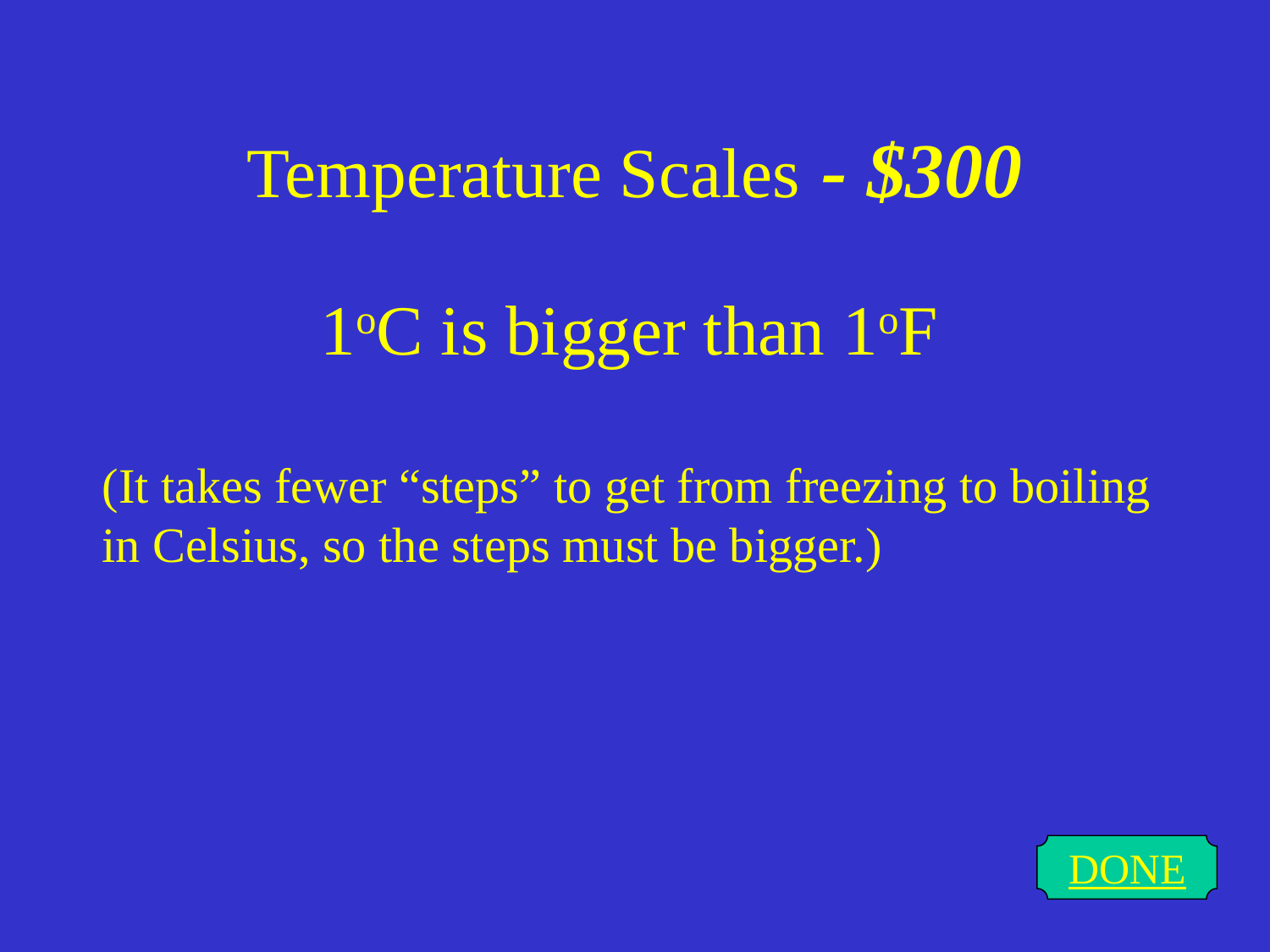

# Temperature Scales - $300
1oC is bigger than 1oF

(It takes fewer “steps” to get from freezing to boiling in Celsius, so the steps must be bigger.)

DONE